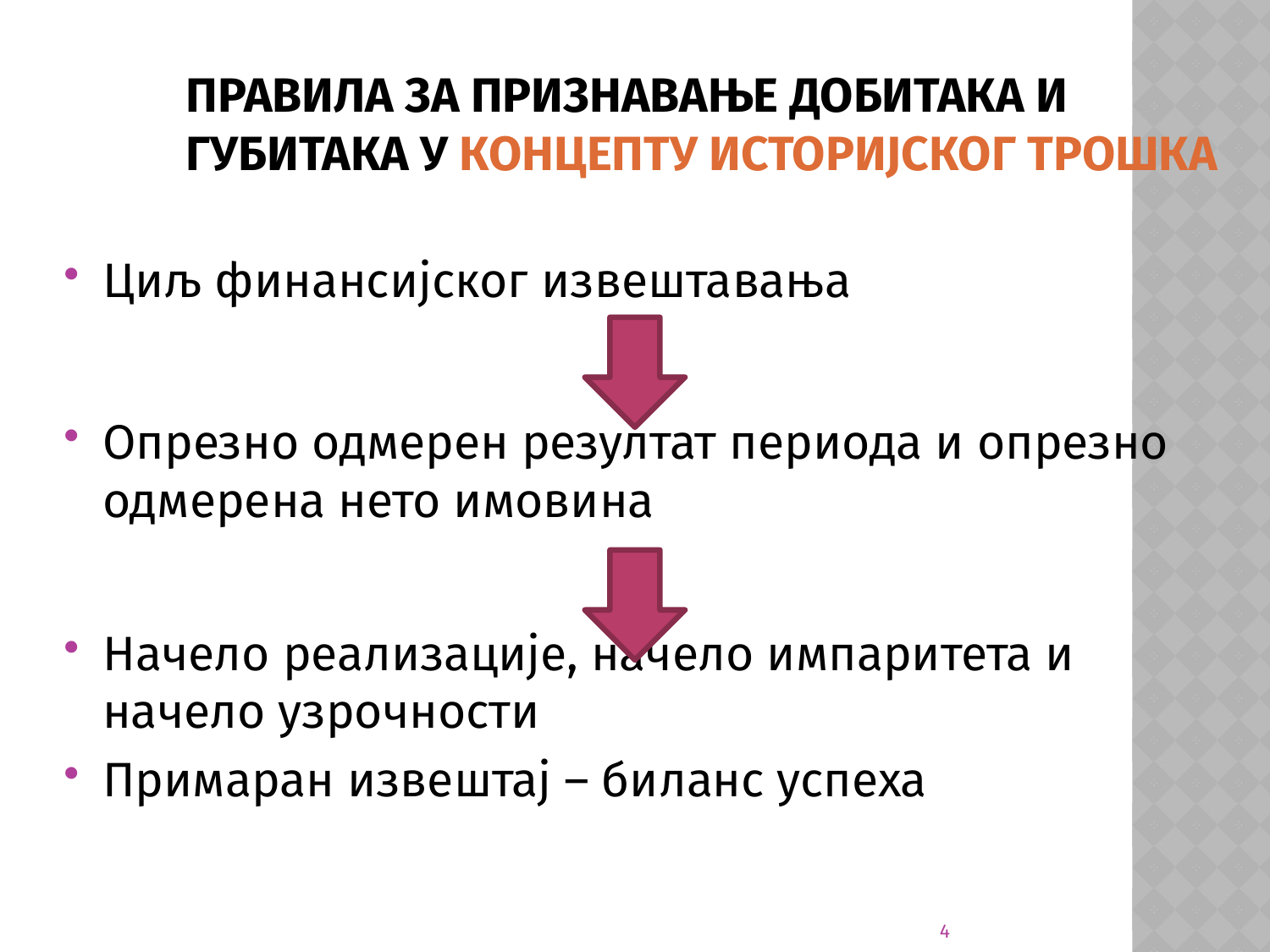

# Правила за признавање добитака и губитака у концепту историјског трошка
Циљ финансијског извештавања

Опрезно одмерен резултат периода и опрезно одмерена нето имовина

Начело реализације, начело импаритета и начело узрочности
Примаран извештај – биланс успеха

4